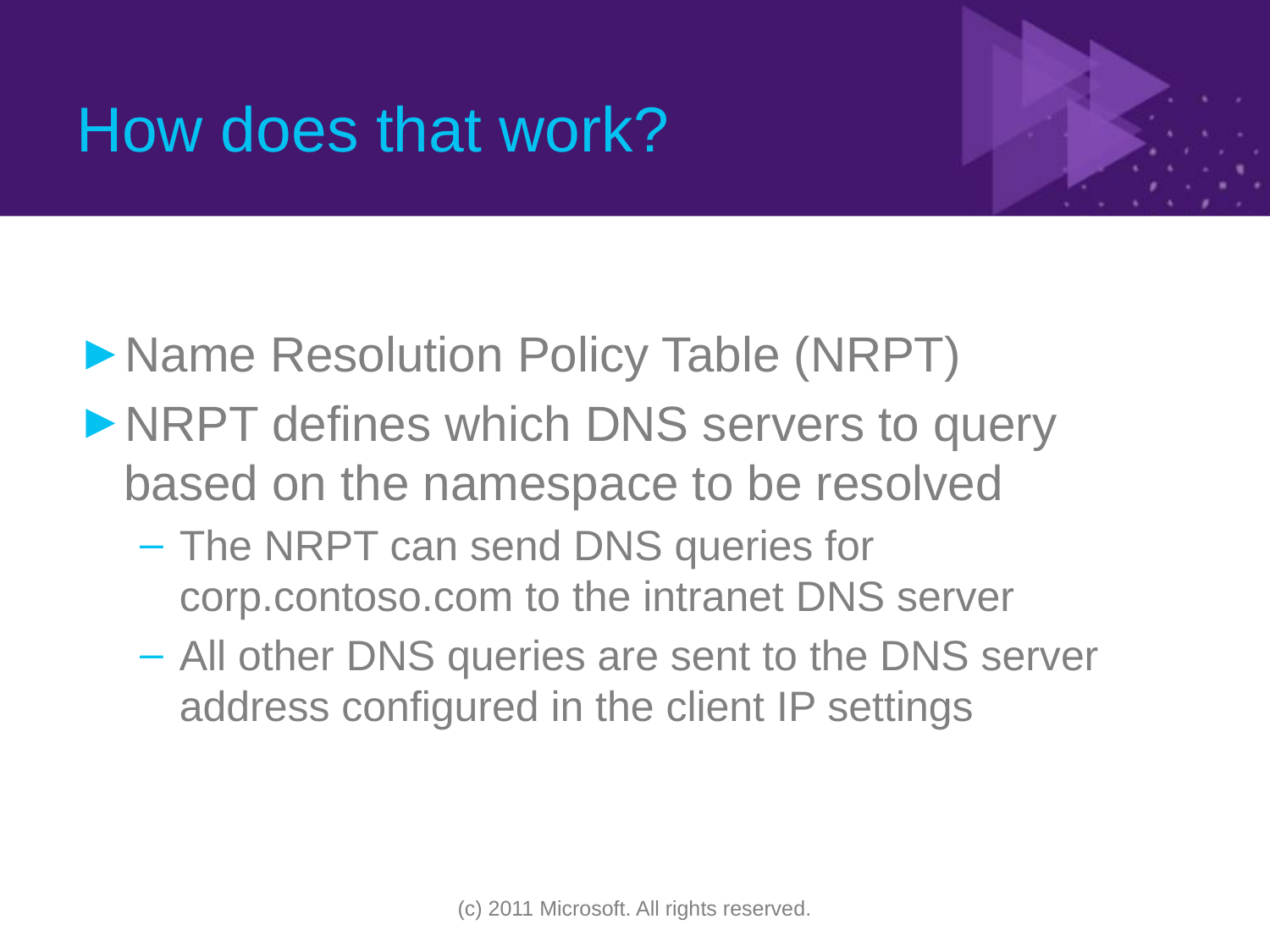

# How does that work?
Name Resolution Policy Table (NRPT)
NRPT defines which DNS servers to query based on the namespace to be resolved
The NRPT can send DNS queries for corp.contoso.com to the intranet DNS server
All other DNS queries are sent to the DNS server address configured in the client IP settings
(c) 2011 Microsoft. All rights reserved.